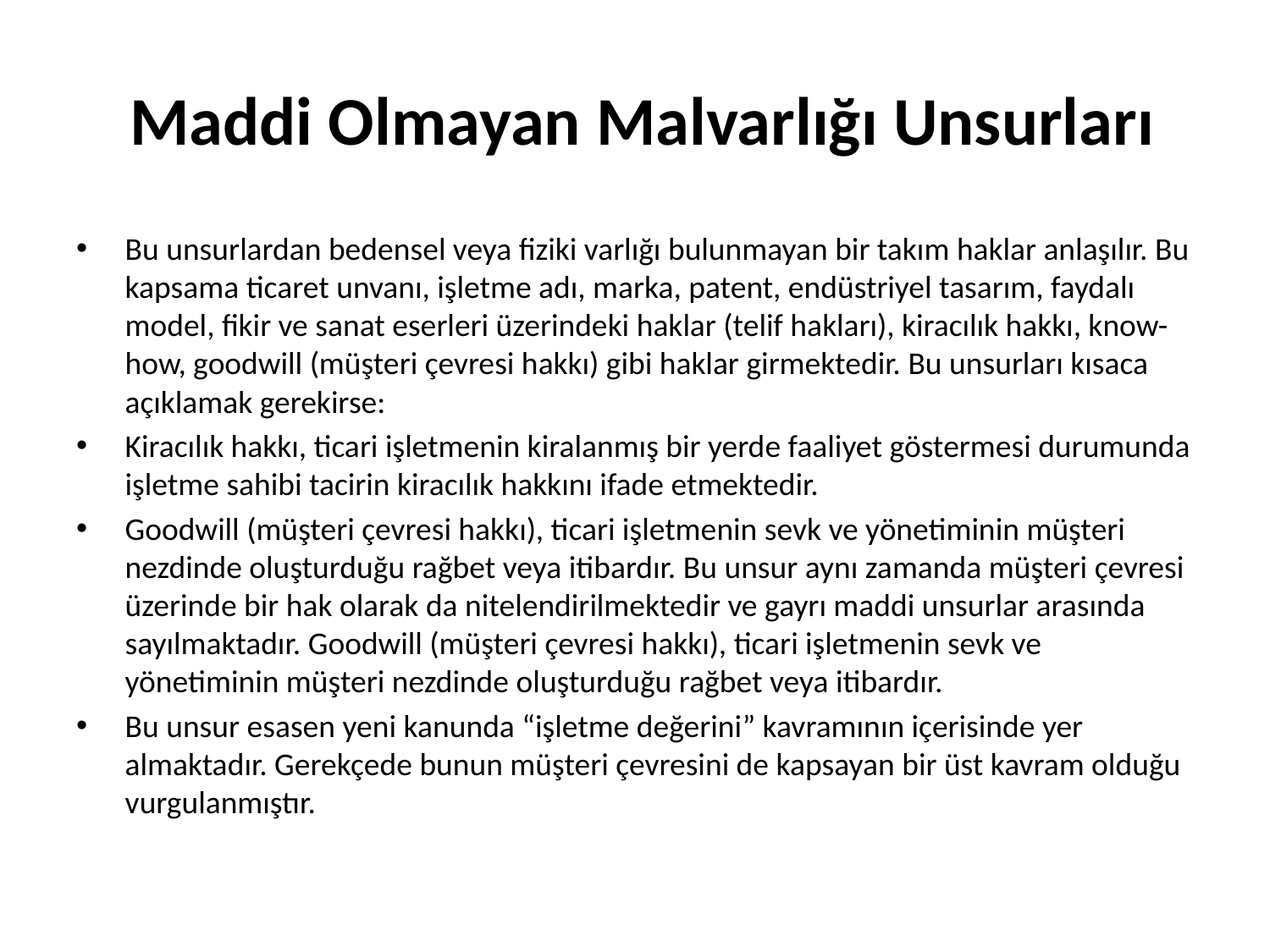

# Maddi Olmayan Malvarlığı Unsurları
Bu unsurlardan bedensel veya fiziki varlığı bulunmayan bir takım haklar anlaşılır. Bu kapsama ticaret unvanı, işletme adı, marka, patent, endüstriyel tasarım, faydalı model, fikir ve sanat eserleri üzerindeki haklar (telif hakları), kiracılık hakkı, know-how, goodwill (müşteri çevresi hakkı) gibi haklar girmektedir. Bu unsurları kısaca açıklamak gerekirse:
Kiracılık hakkı, ticari işletmenin kiralanmış bir yerde faaliyet göstermesi durumunda işletme sahibi tacirin kiracılık hakkını ifade etmektedir.
Goodwill (müşteri çevresi hakkı), ticari işletmenin sevk ve yönetiminin müşteri nezdinde oluşturduğu rağbet veya itibardır. Bu unsur aynı zamanda müşteri çevresi üzerinde bir hak olarak da nitelendirilmektedir ve gayrı maddi unsurlar arasında sayılmaktadır. Goodwill (müşteri çevresi hakkı), ticari işletmenin sevk ve yönetiminin müşteri nezdinde oluşturduğu rağbet veya itibardır.
Bu unsur esasen yeni kanunda “işletme değerini” kavramının içerisinde yer almaktadır. Gerekçede bunun müşteri çevresini de kapsayan bir üst kavram olduğu vurgulanmıştır.